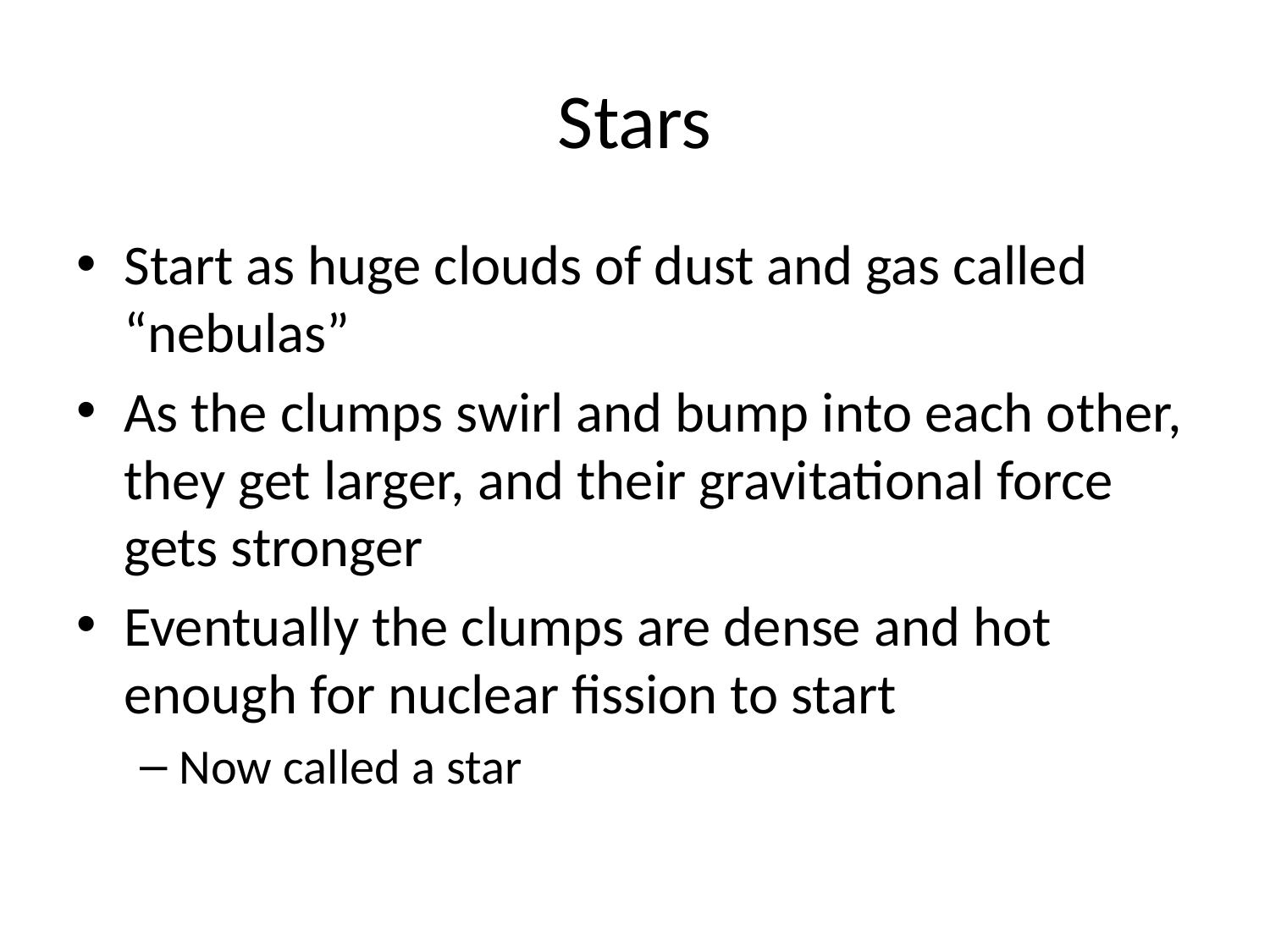

# Stars
Start as huge clouds of dust and gas called “nebulas”
As the clumps swirl and bump into each other, they get larger, and their gravitational force gets stronger
Eventually the clumps are dense and hot enough for nuclear fission to start
Now called a star